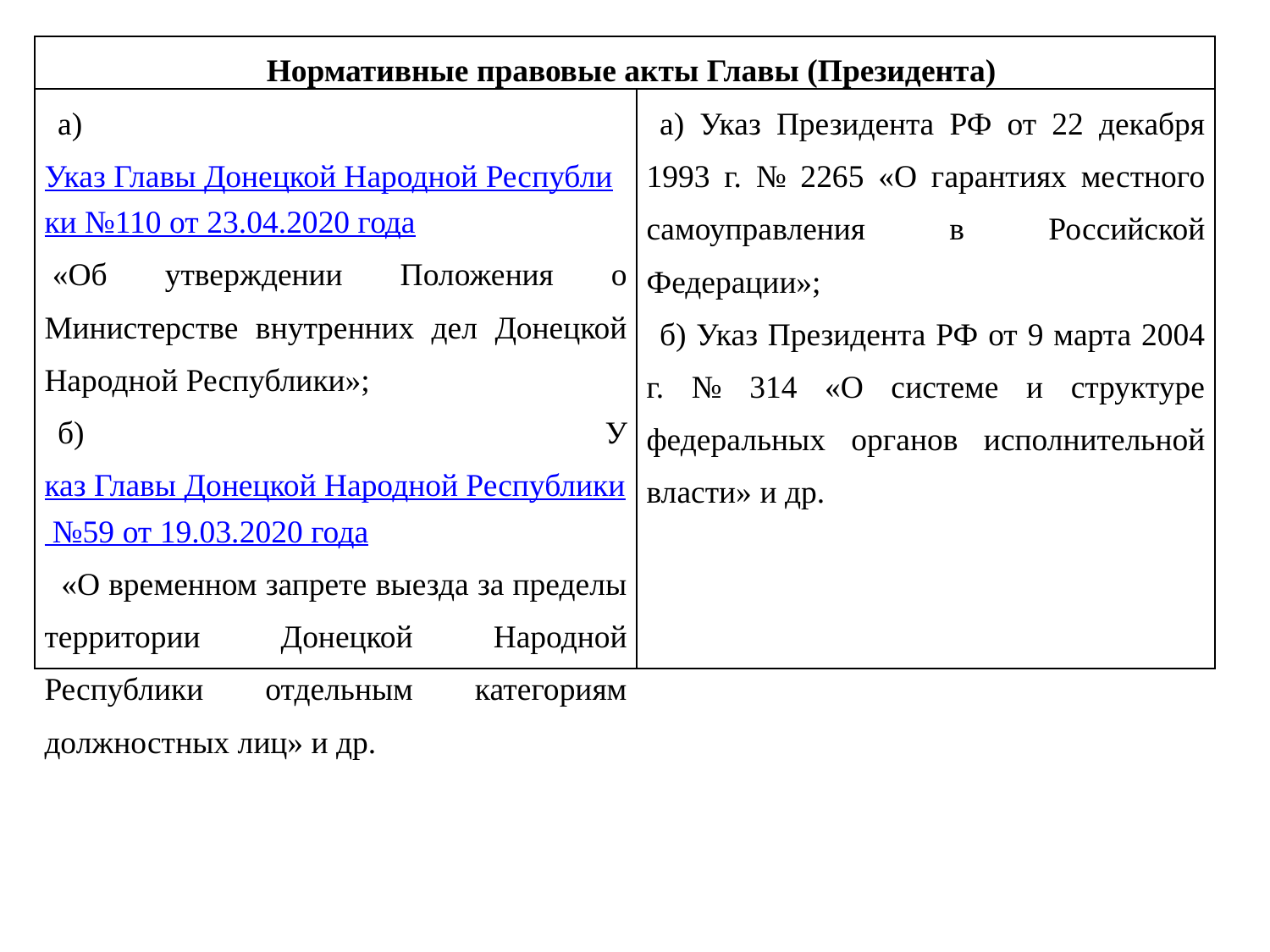

| Нормативные правовые акты Главы (Президента) |  |
| --- | --- |
| а) Указ Главы Донецкой Народной Республики №110 от 23.04.2020 года «Об утверждении Положения о Министерстве внутренних дел Донецкой Народной Республики»; б) Указ Главы Донецкой Народной Республики №59 от 19.03.2020 года  «О временном запрете выезда за пределы территории Донецкой Народной Республики отдельным категориям должностных лиц» и др. | а) Указ Президента РФ от 22 декабря 1993 г. № 2265 «О гарантиях местного самоуправления в Российской Федерации»; б) Указ Президента РФ от 9 марта 2004 г. № 314 «О системе и структуре федеральных органов исполнительной власти» и др. |